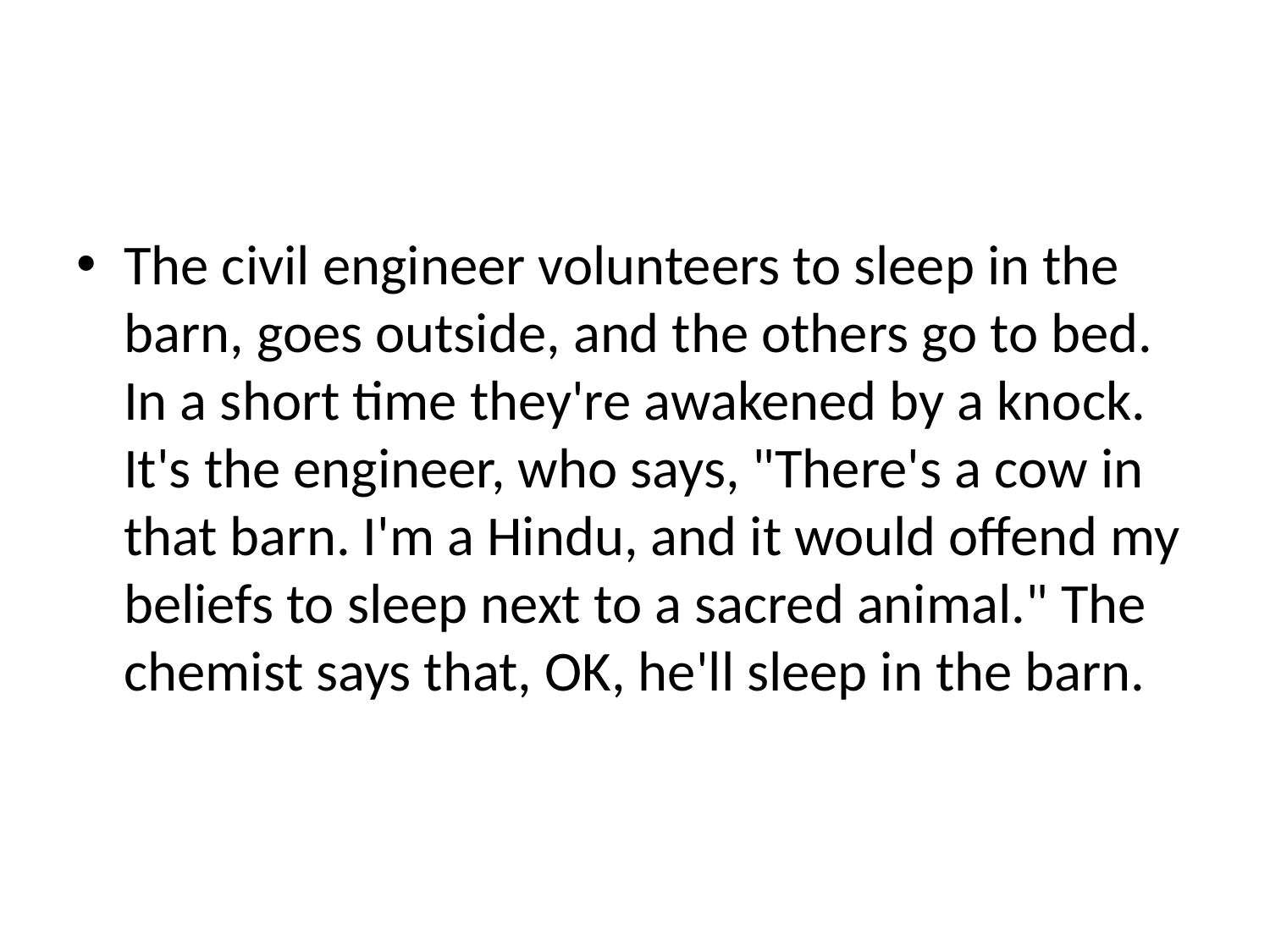

#
The civil engineer volunteers to sleep in the barn, goes outside, and the others go to bed. In a short time they're awakened by a knock. It's the engineer, who says, "There's a cow in that barn. I'm a Hindu, and it would offend my beliefs to sleep next to a sacred animal." The chemist says that, OK, he'll sleep in the barn.